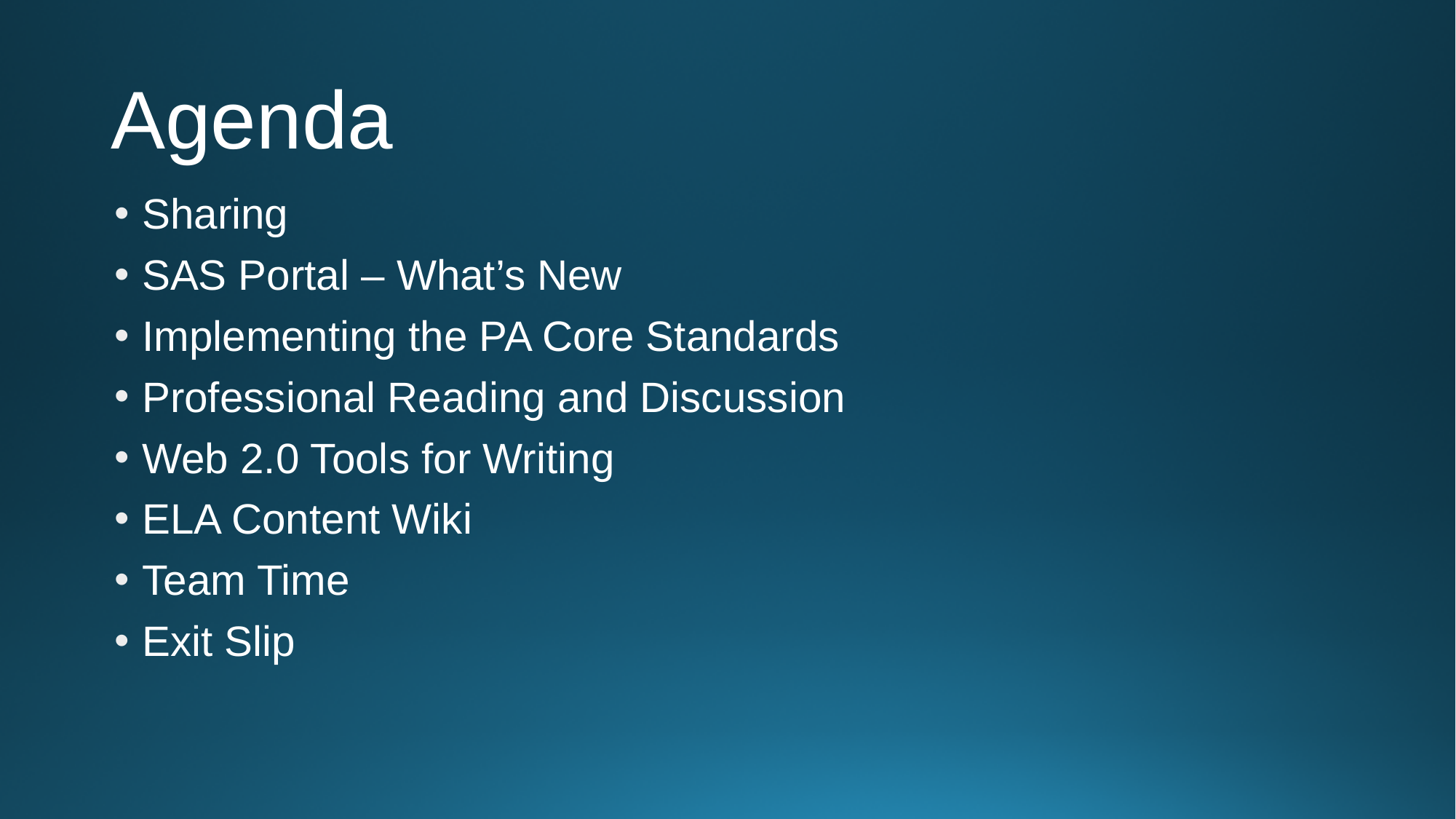

# Agenda
Sharing
SAS Portal – What’s New
Implementing the PA Core Standards
Professional Reading and Discussion
Web 2.0 Tools for Writing
ELA Content Wiki
Team Time
Exit Slip